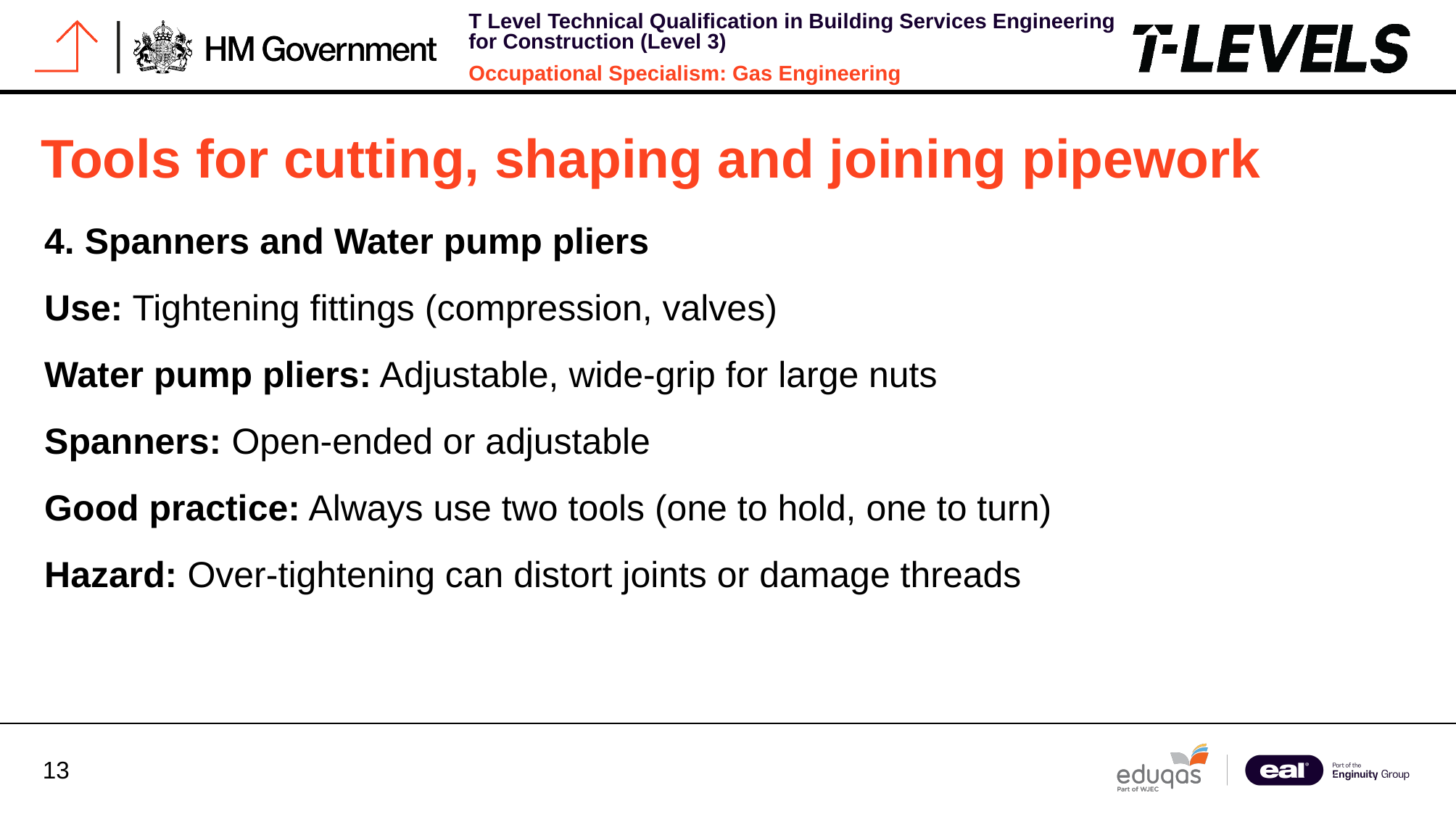

# Tools for cutting, shaping and joining pipework

4. Spanners and Water pump pliers
Use: Tightening fittings (compression, valves)
Water pump pliers: Adjustable, wide-grip for large nuts
Spanners: Open-ended or adjustable
Good practice: Always use two tools (one to hold, one to turn)
Hazard: Over-tightening can distort joints or damage threads